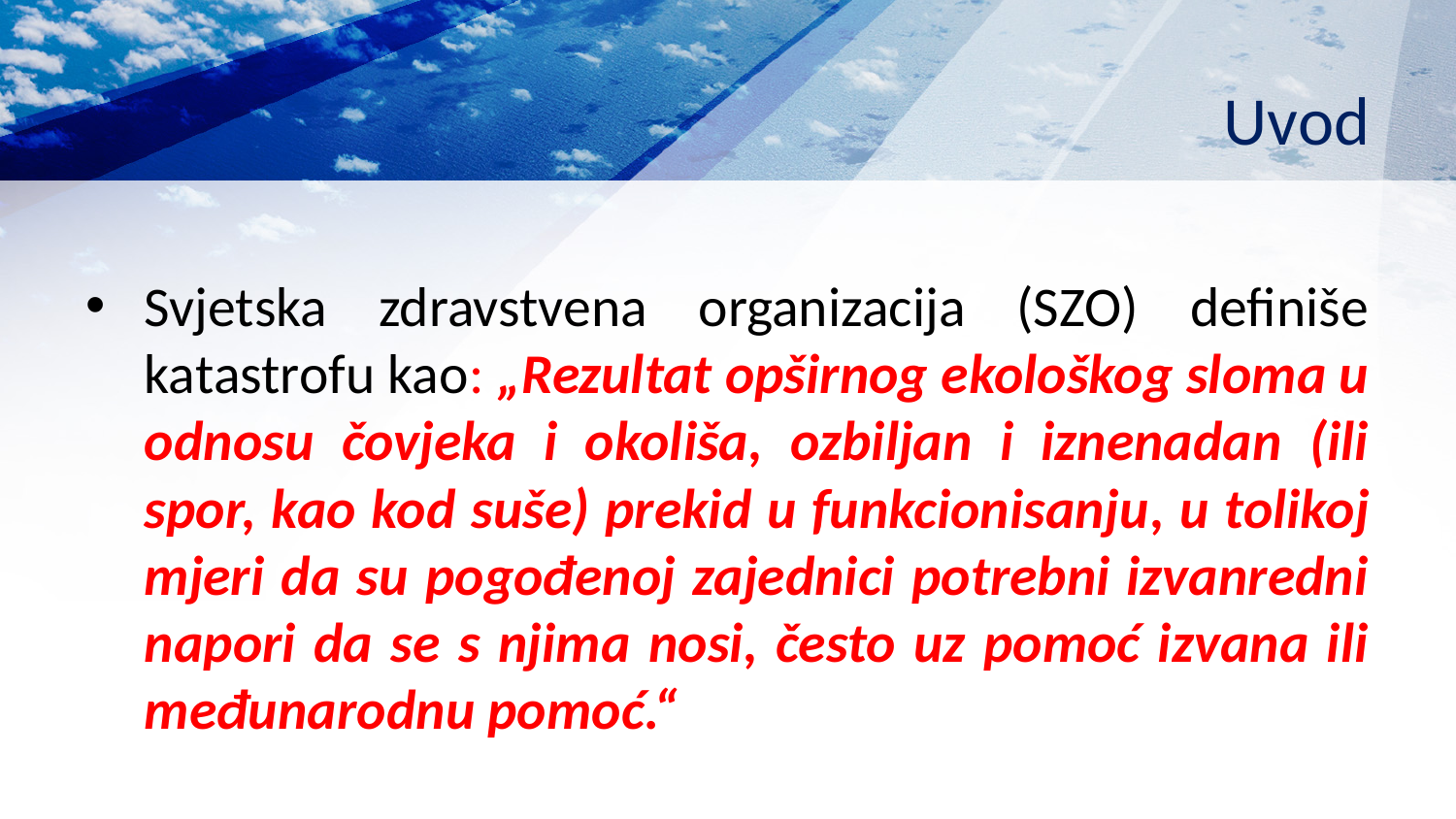

# Uvod
Svjetska zdravstvena organizacija (SZO) definiše katastrofu kao: „Rezultat opširnog ekološkog sloma u odnosu čovjeka i okoliša, ozbiljan i iznenadan (ili spor, kao kod suše) prekid u funkcionisanju, u tolikoj mjeri da su pogođenoj zajednici potrebni izvanredni napori da se s njima nosi, često uz pomoć izvana ili međunarodnu pomoć.“